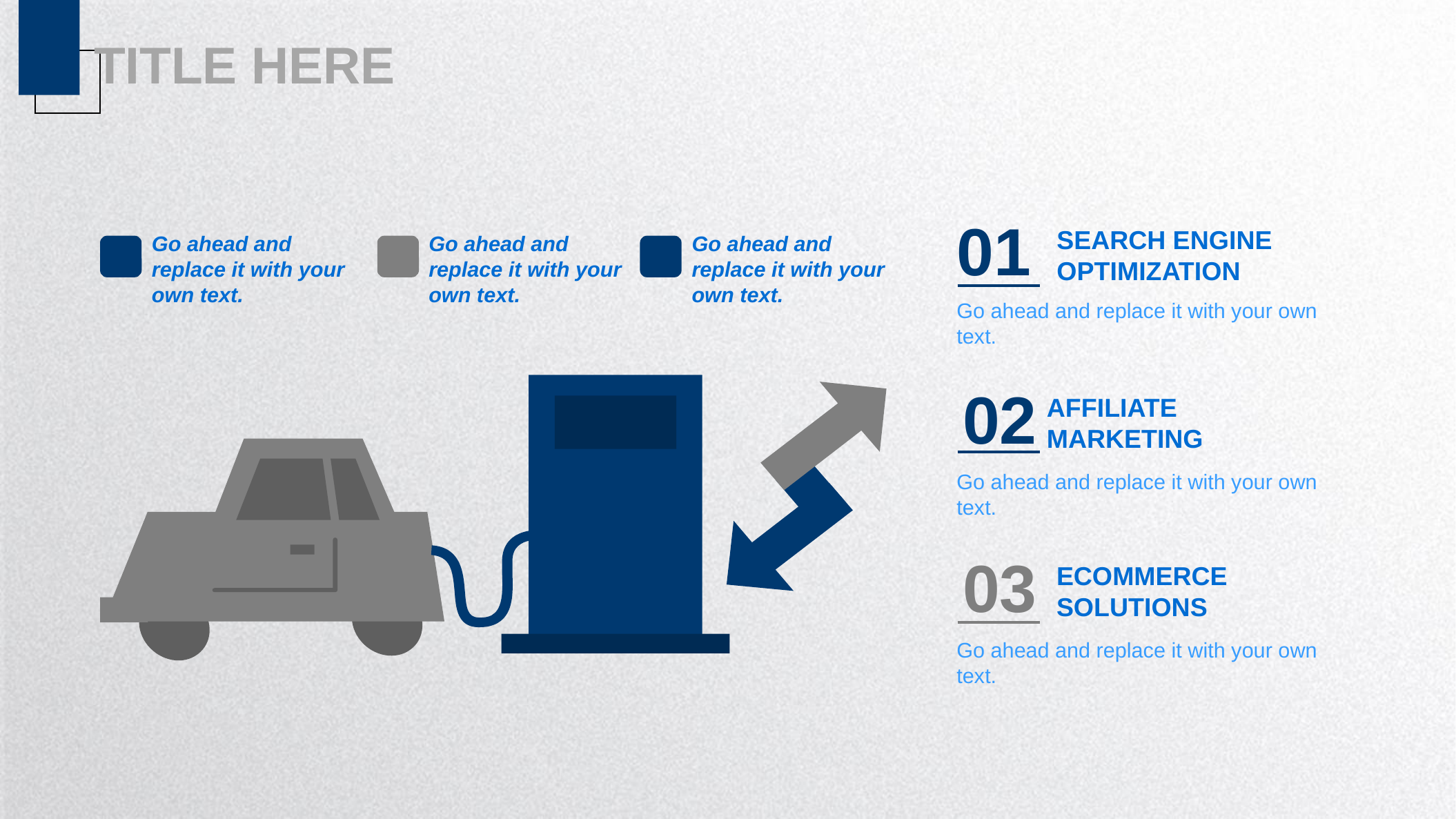

TITLE HERE

01
SEARCH ENGINE
OPTIMIZATION
Go ahead and replace it with your own text.
Go ahead and replace it with your own text.

Go ahead and replace it with your own text.

Go ahead and replace it with your own text.

02
AFFILIATE
MARKETING
Go ahead and replace it with your own text.

03
ECOMMERCE
SOLUTIONS
Go ahead and replace it with your own text.